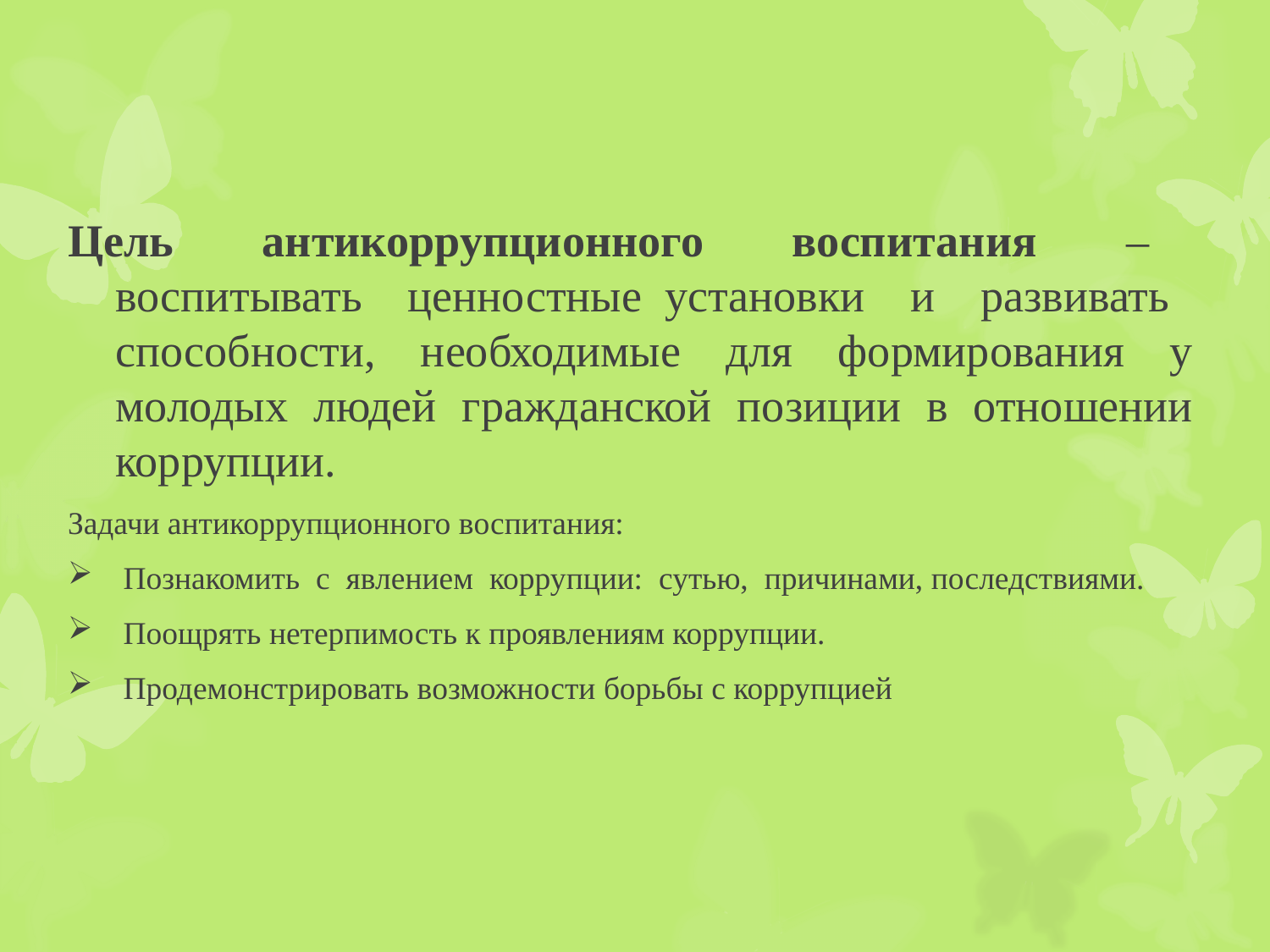

Цель  антикоррупционного  воспитания  –  воспитывать  ценностные установки  и  развивать  способности,  необходимые  для  формирования  у молодых людей гражданской позиции в отношении коррупции.
Задачи антикоррупционного воспитания:
 Познакомить  с  явлением  коррупции:  сутью,  причинами, последствиями.
 Поощрять нетерпимость к проявлениям коррупции.
 Продемонстрировать возможности борьбы с коррупцией